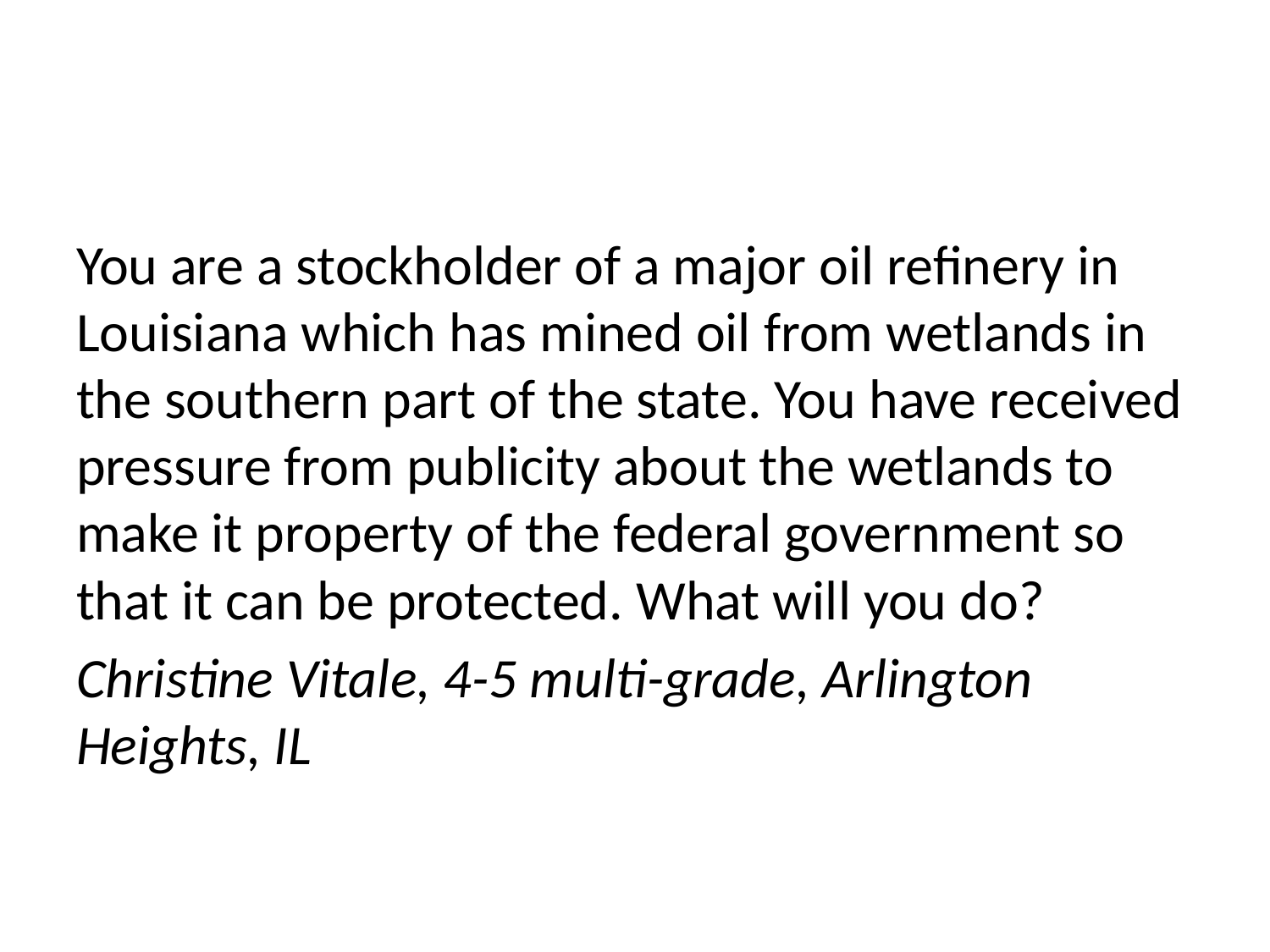

You are a stockholder of a major oil refinery in Louisiana which has mined oil from wetlands in the southern part of the state. You have received pressure from publicity about the wetlands to make it property of the federal government so that it can be protected. What will you do?
Christine Vitale, 4-5 multi-grade, Arlington Heights, IL